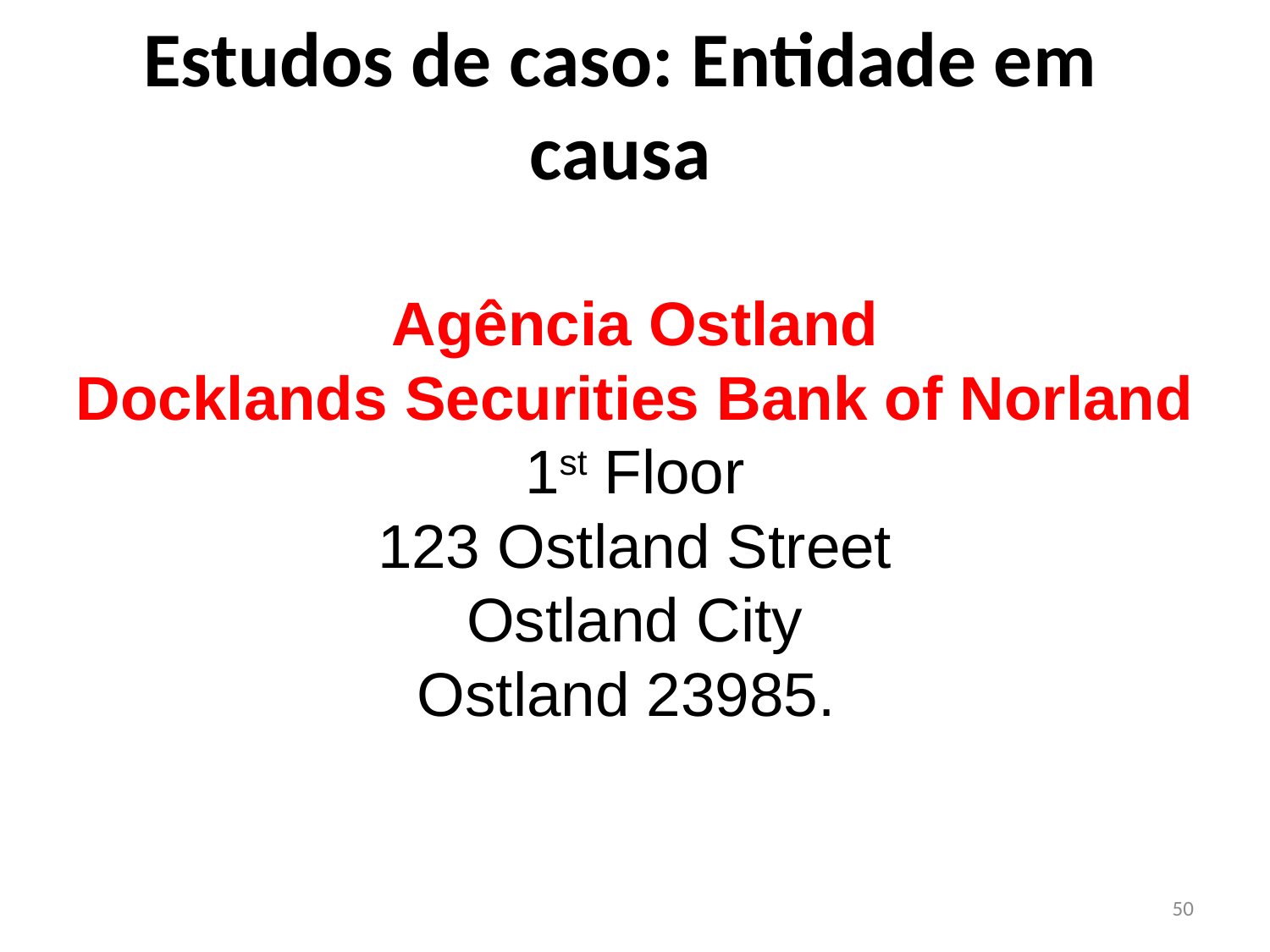

# Estudos de caso: Entidade em causa
Agência Ostland
Docklands Securities Bank of Norland
1st Floor
123 Ostland Street
Ostland City
Ostland 23985.
50